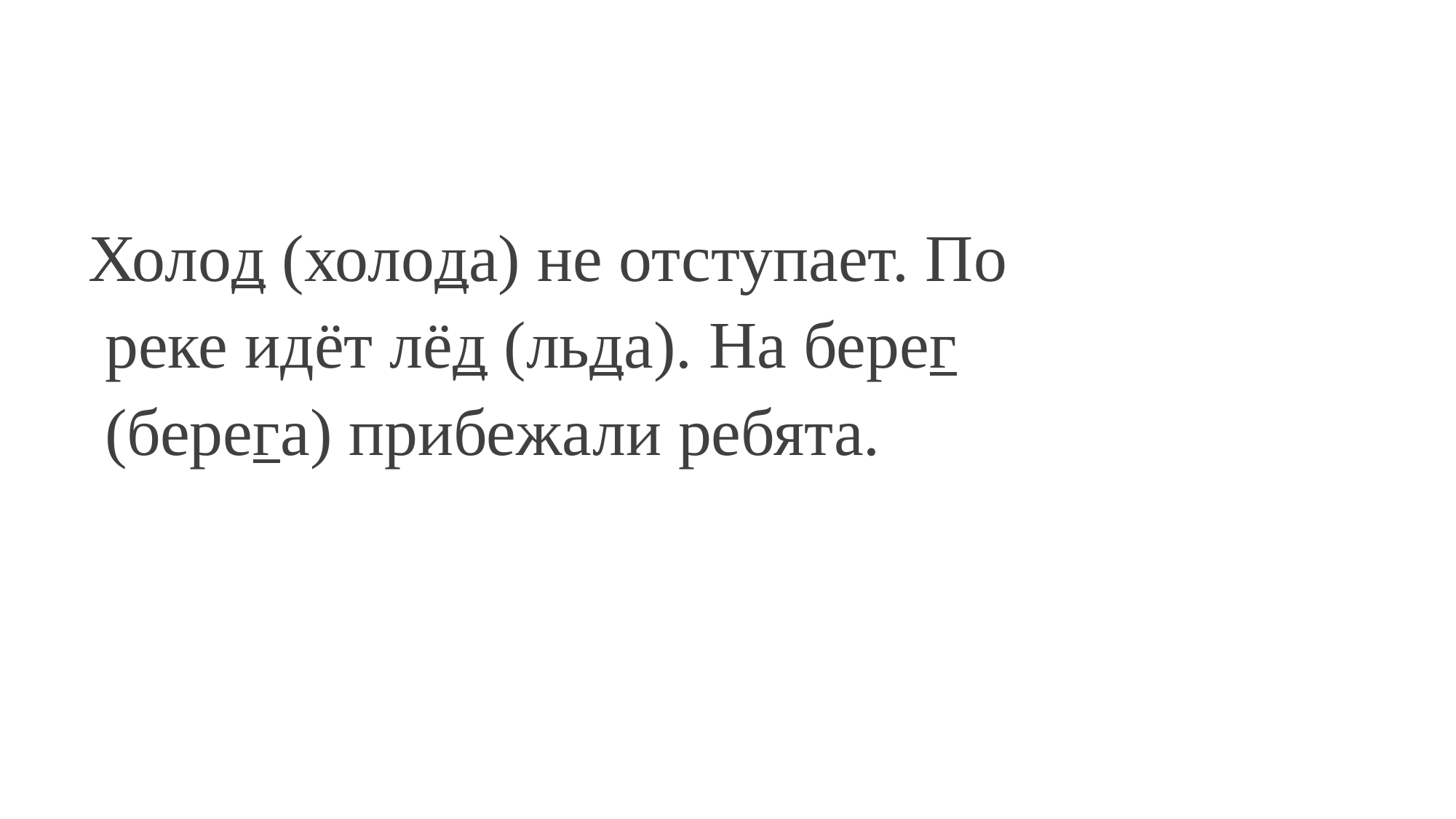

#
Холод (холода) не отступает. По
 реке идёт лёд (льда). На берег
 (берега) прибежали ребята.